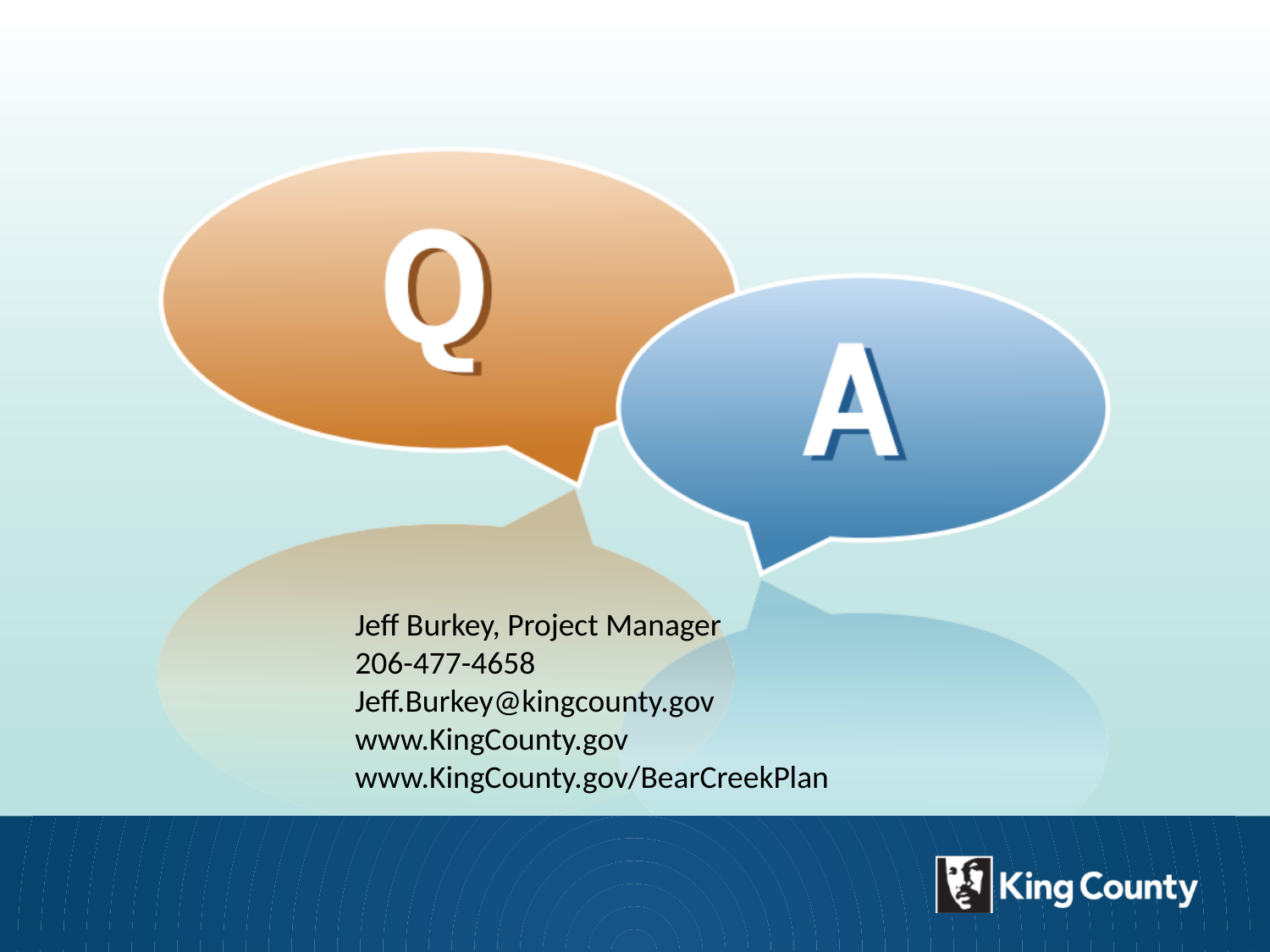

Jeff Burkey, Project Manager
206-477-4658
Jeff.Burkey@kingcounty.gov
www.KingCounty.gov
www.KingCounty.gov/BearCreekPlan